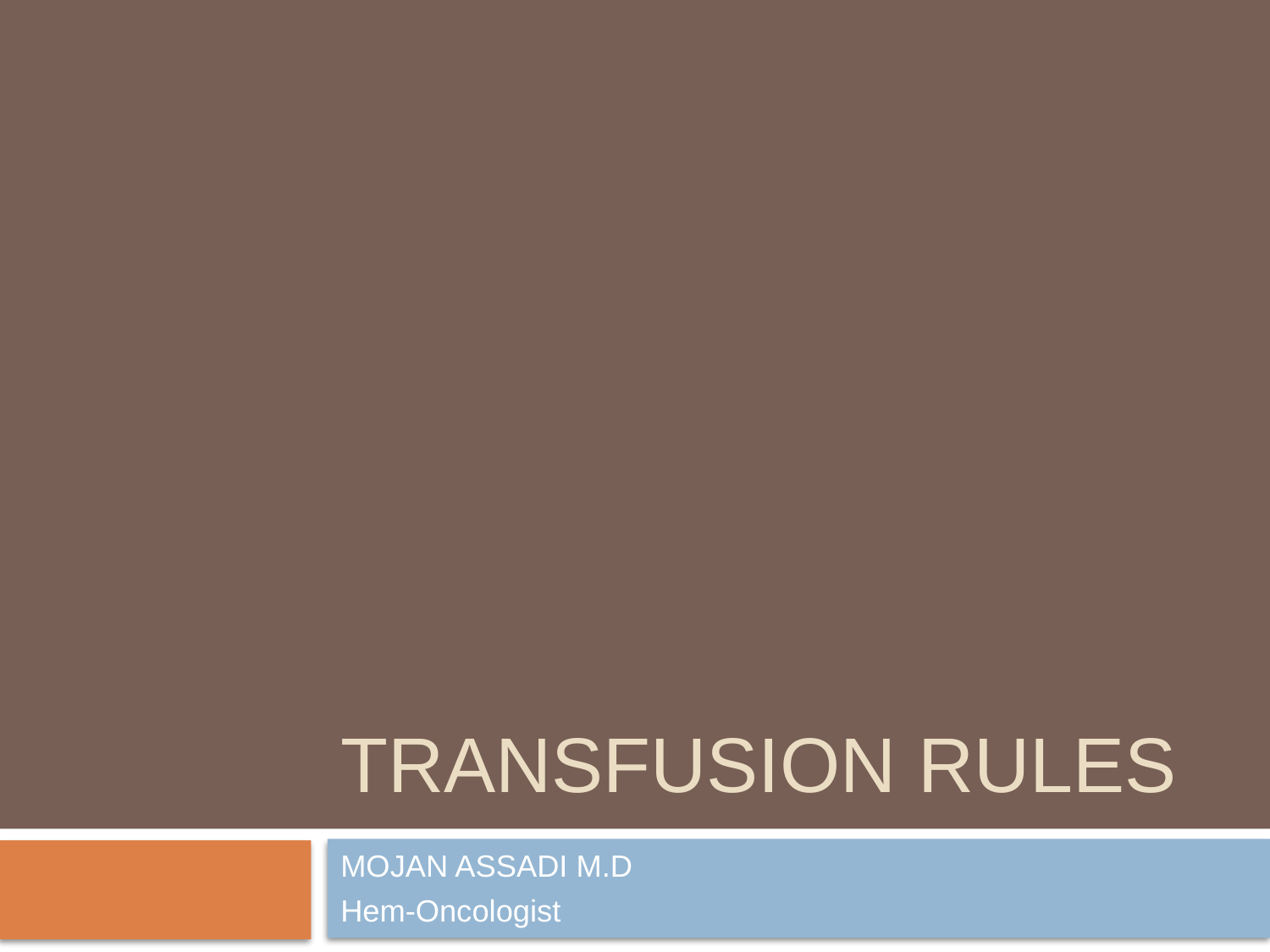

# TRANSFUSION RULES
MOJAN ASSADI M.D
Hem-Oncologist